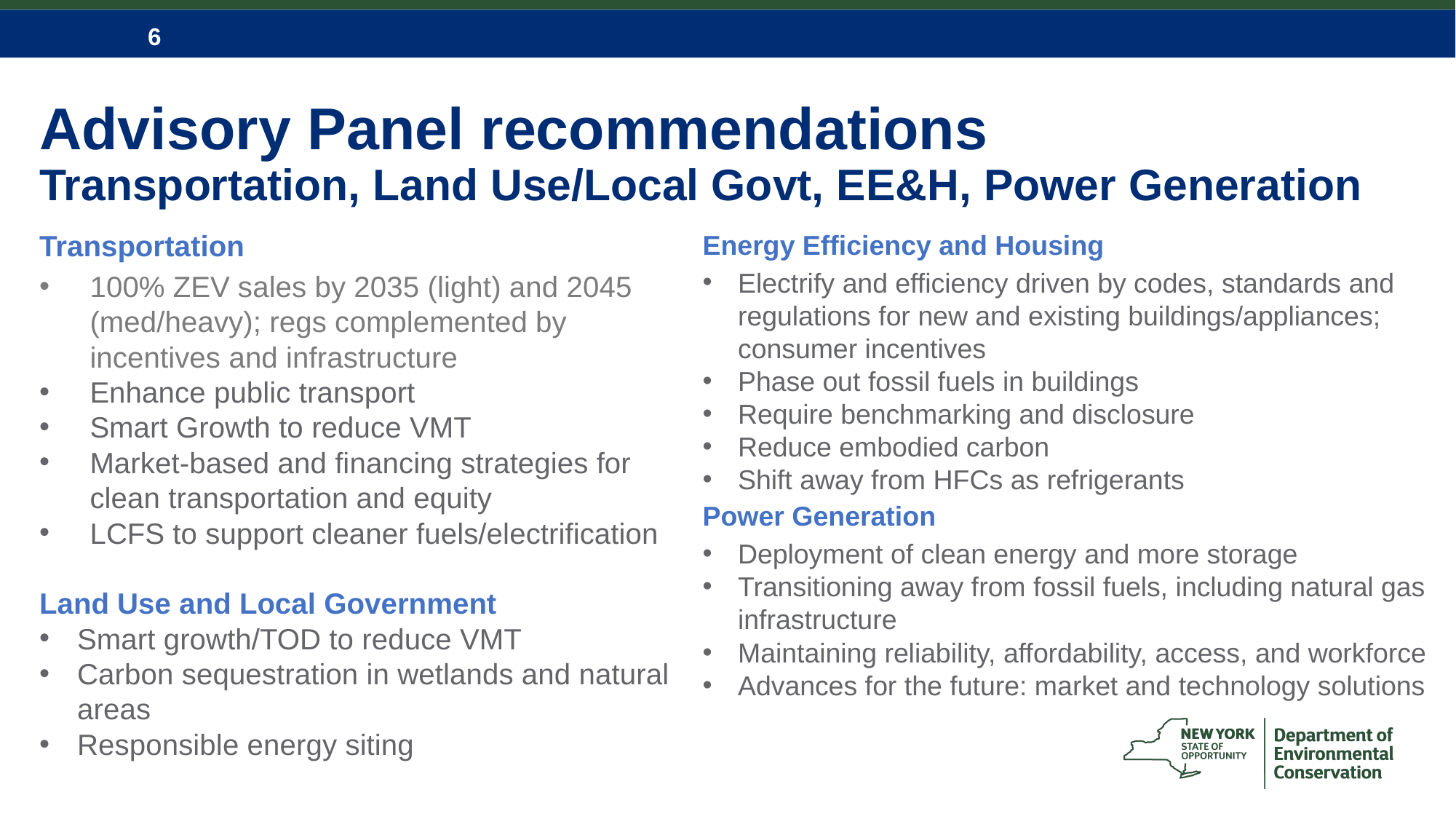

# Advisory Panel recommendations Transportation, Land Use/Local Govt, EE&H, Power Generation
Transportation
100% ZEV sales by 2035 (light) and 2045 (med/heavy); regs complemented by incentives and infrastructure
Enhance public transport
Smart Growth to reduce VMT
Market-based and financing strategies for clean transportation and equity
LCFS to support cleaner fuels/electrification

Land Use and Local Government
Smart growth/TOD to reduce VMT
Carbon sequestration in wetlands and natural areas
Responsible energy siting

Energy Efficiency and Housing
Electrify and efficiency driven by codes, standards and regulations for new and existing buildings/appliances; consumer incentives
Phase out fossil fuels in buildings
Require benchmarking and disclosure
Reduce embodied carbon
Shift away from HFCs as refrigerants
Power Generation
Deployment of clean energy and more storage
Transitioning away from fossil fuels, including natural gas infrastructure
Maintaining reliability, affordability, access, and workforce
Advances for the future: market and technology solutions